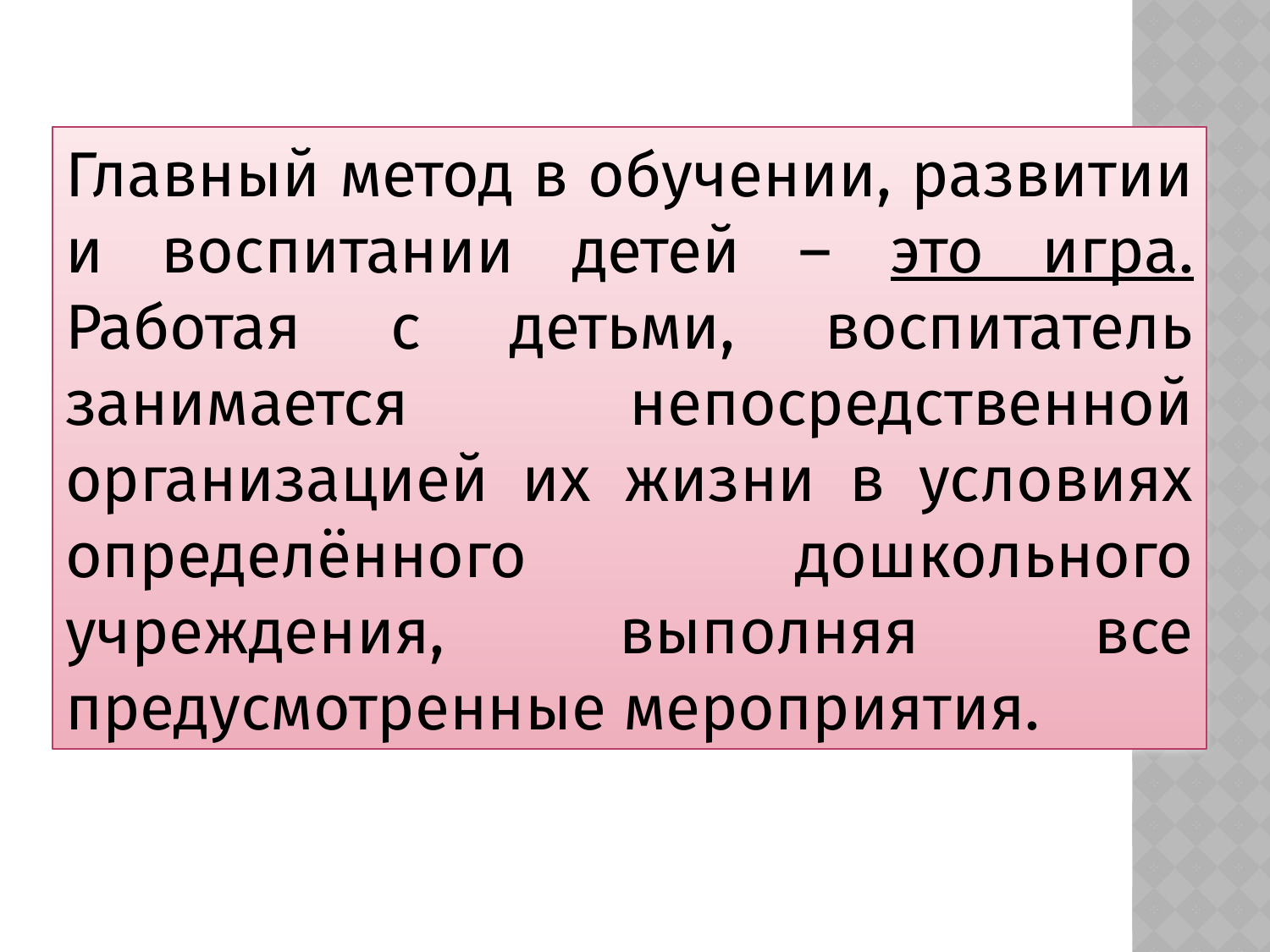

Главный метод в обучении, развитии и воспитании детей – это игра. Работая с детьми, воспитатель занимается непосредственной организацией их жизни в условиях определённого дошкольного учреждения, выполняя все предусмотренные мероприятия.